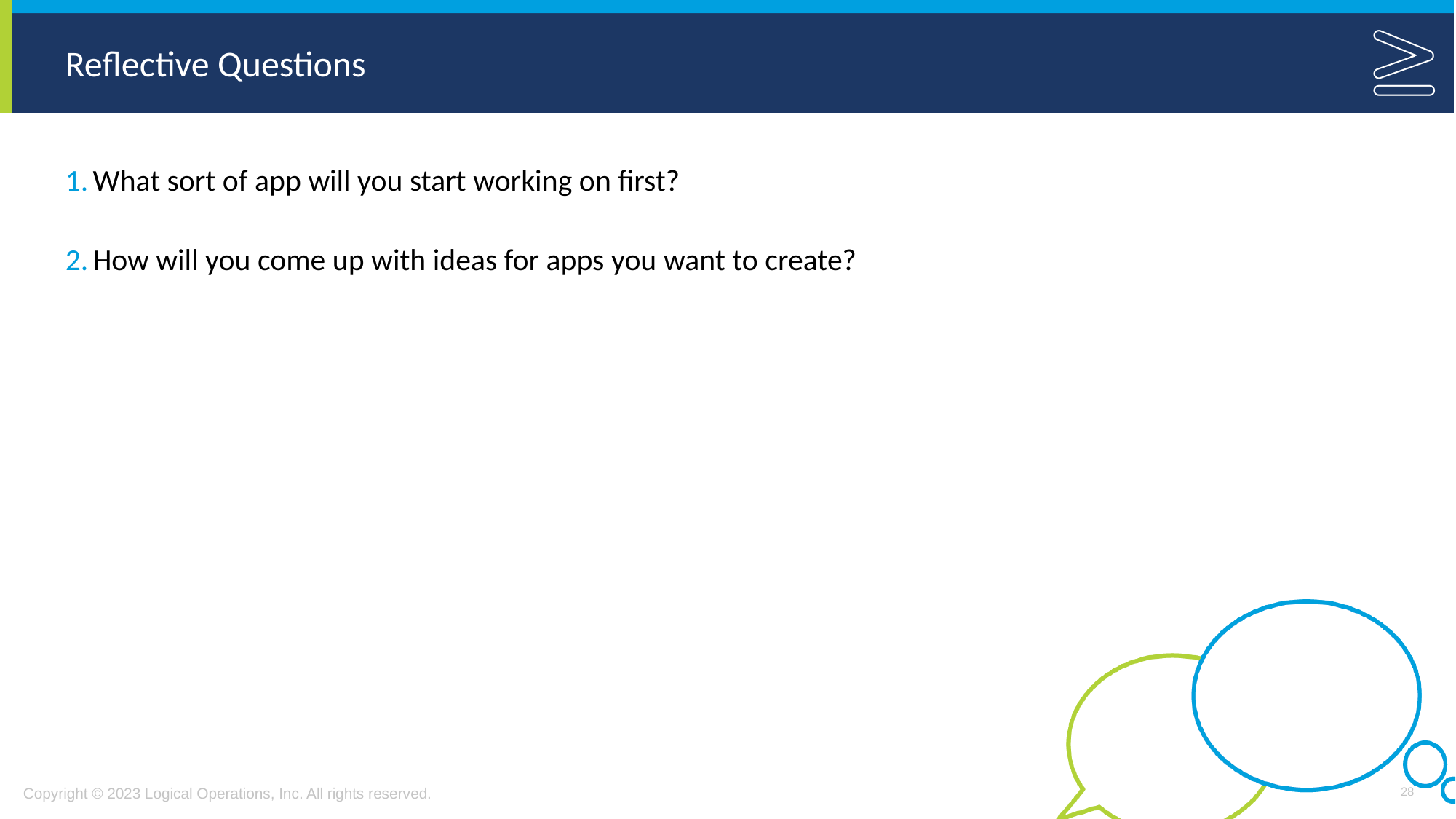

What sort of app will you start working on first?
How will you come up with ideas for apps you want to create?
28